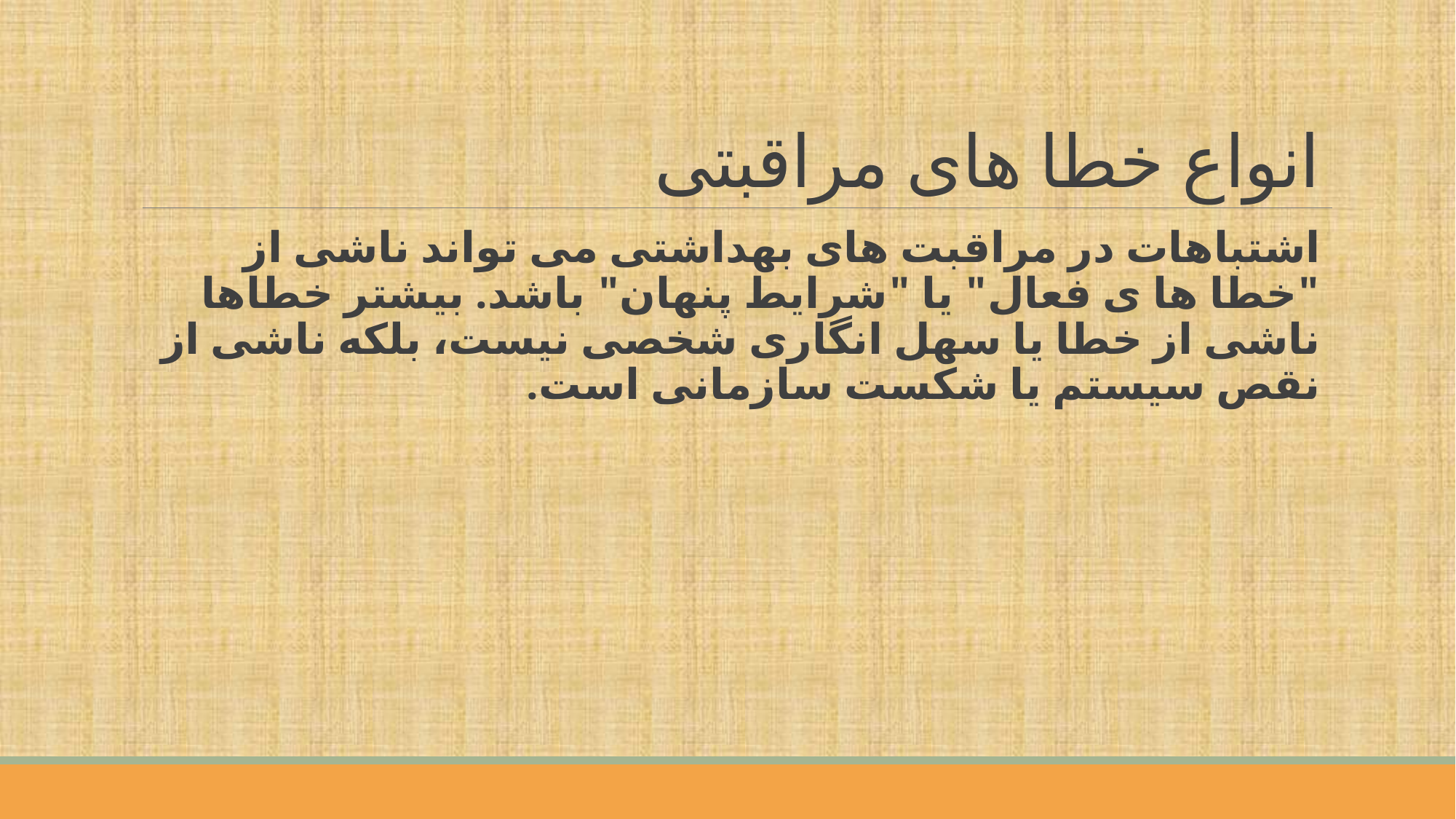

# انواع خطا های مراقبتی
اشتباهات در مراقبت های بهداشتی می تواند ناشی از "خطا ها ی فعال" یا "شرایط پنهان" باشد. بیشتر خطاها ناشی از خطا یا سهل انگاری شخصی نیست، بلکه ناشی از نقص سیستم یا شکست سازمانی است.